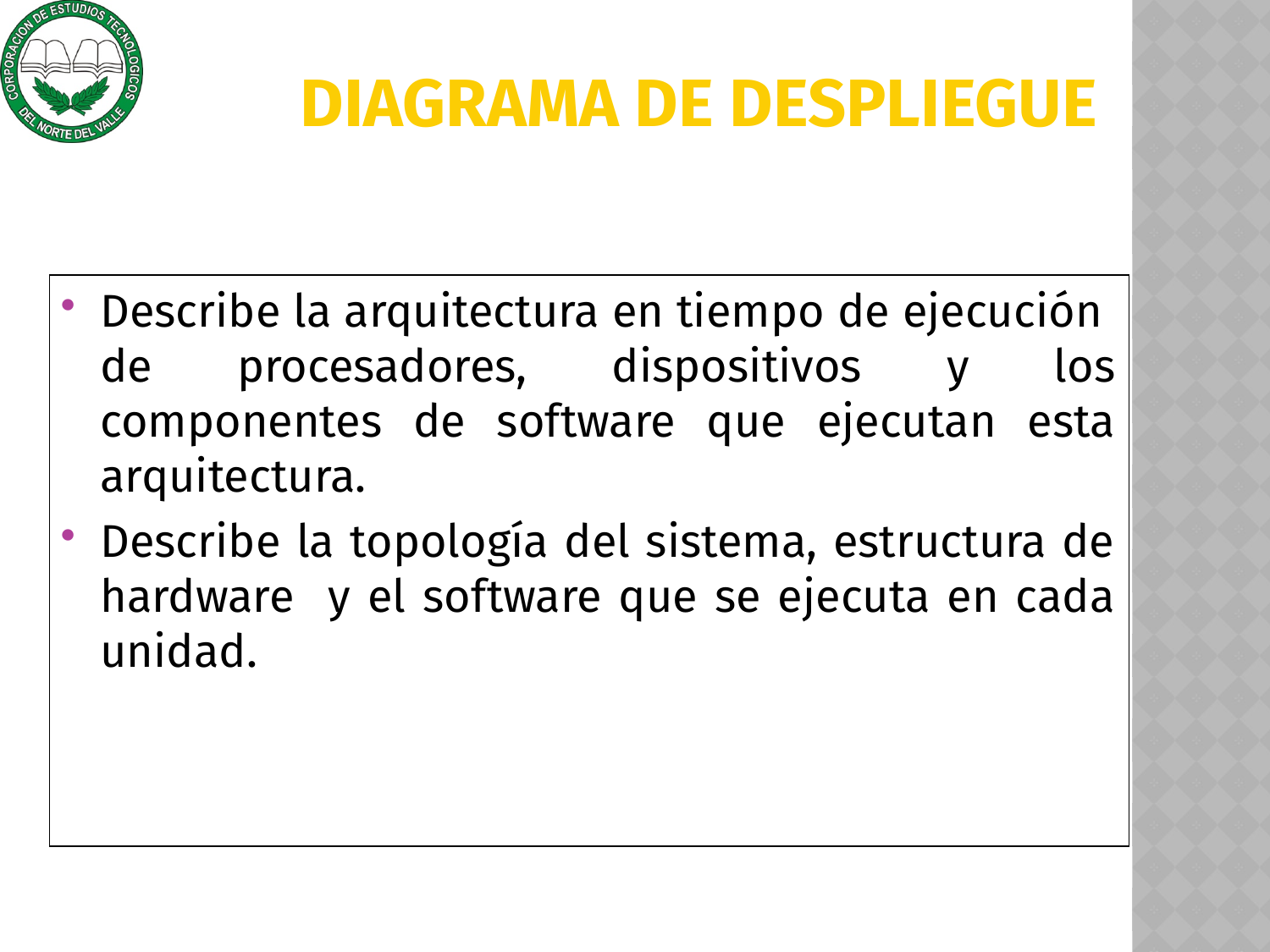

# Diagrama de Despliegue
Describe la arquitectura en tiempo de ejecución  de procesadores, dispositivos y los componentes de software que ejecutan esta arquitectura.
Describe la topología del sistema, estructura de hardware  y el software que se ejecuta en cada unidad.